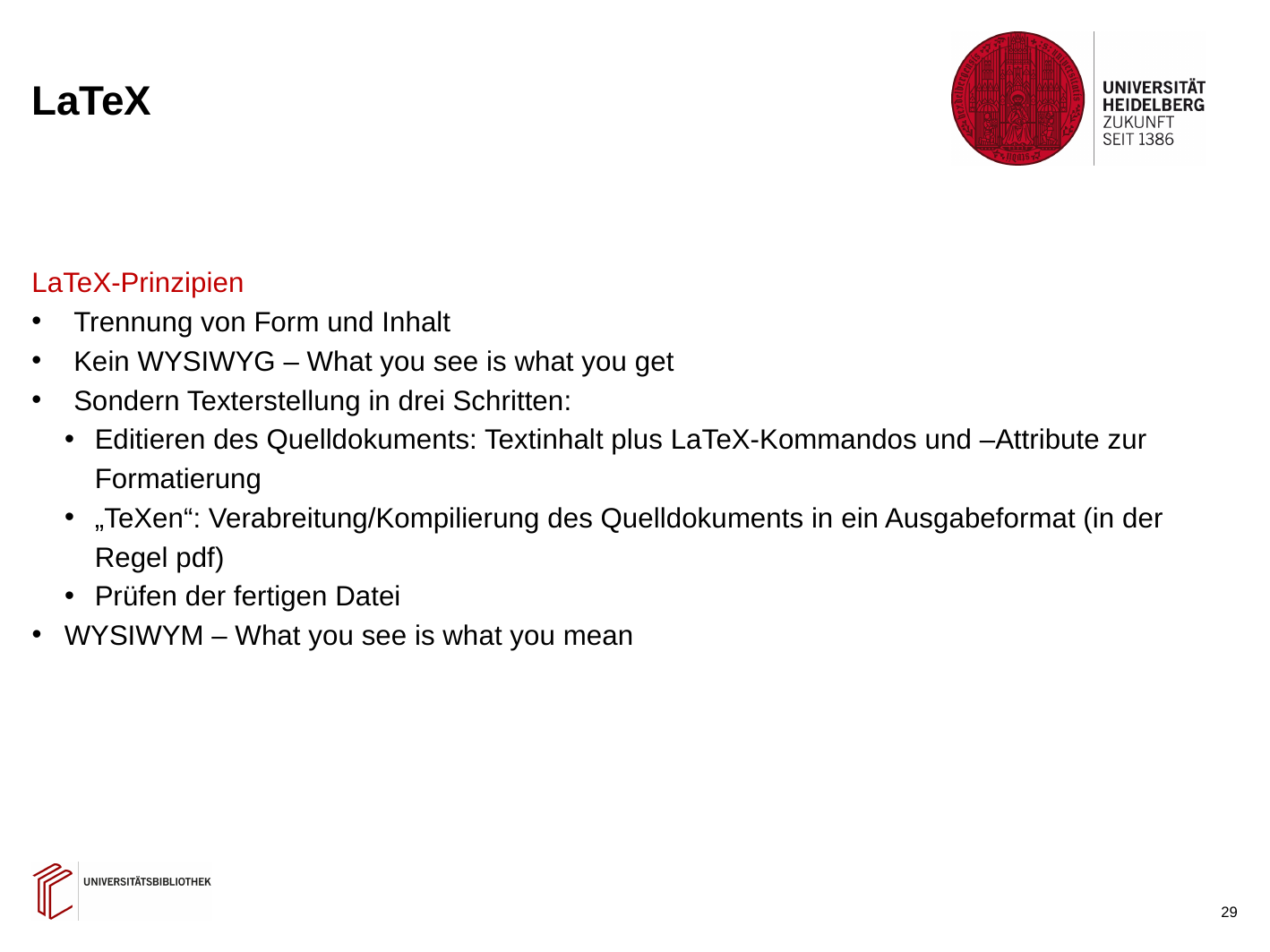

# LaTeX
LaTeX-Prinzipien
Trennung von Form und Inhalt
Kein WYSIWYG – What you see is what you get
Sondern Texterstellung in drei Schritten:
Editieren des Quelldokuments: Textinhalt plus LaTeX-Kommandos und –Attribute zur Formatierung
„TeXen“: Verabreitung/Kompilierung des Quelldokuments in ein Ausgabeformat (in der Regel pdf)
Prüfen der fertigen Datei
WYSIWYM – What you see is what you mean

29